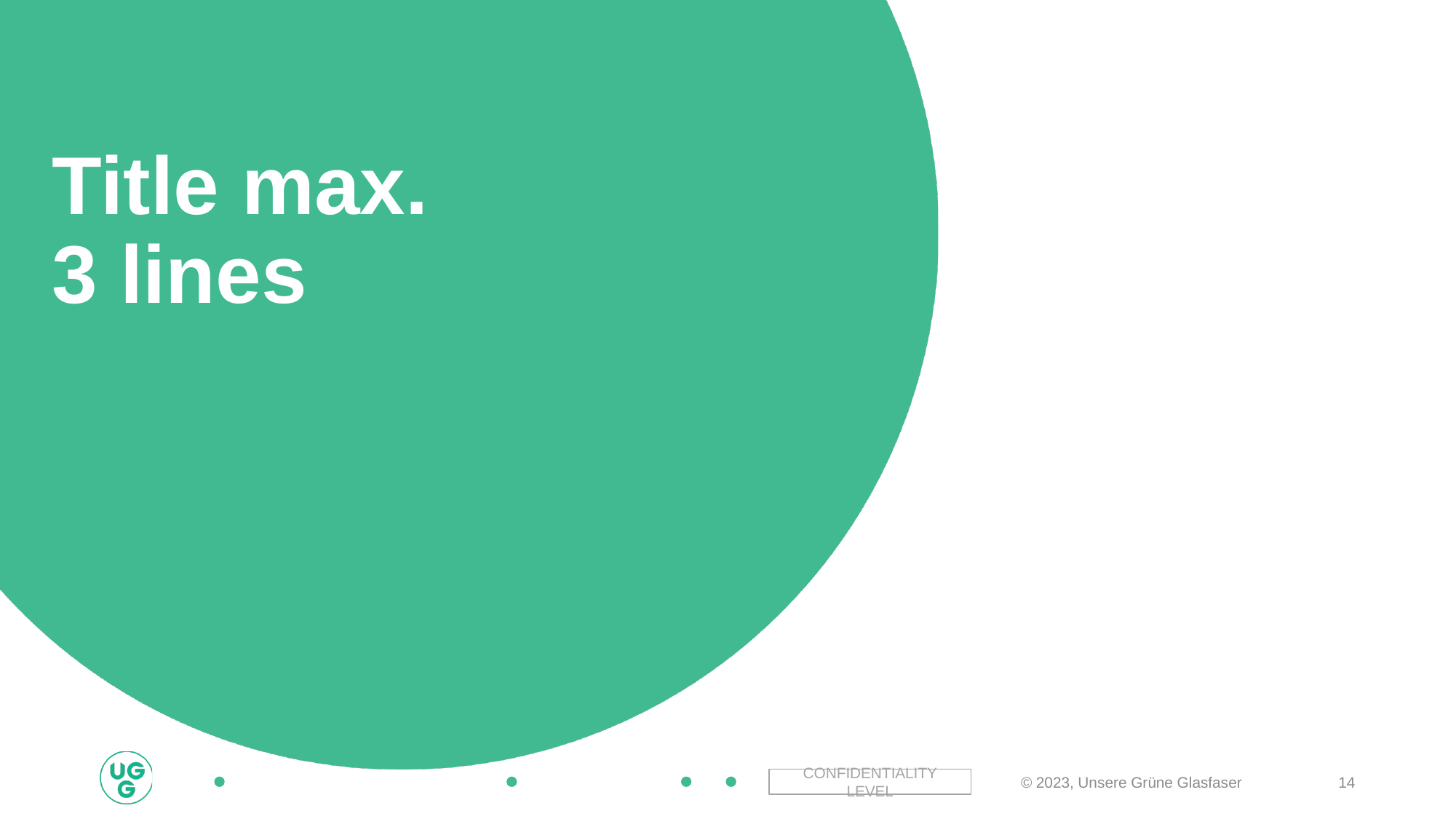

# Title max. 3 lines
CONFIDENTIALITY LEVEL